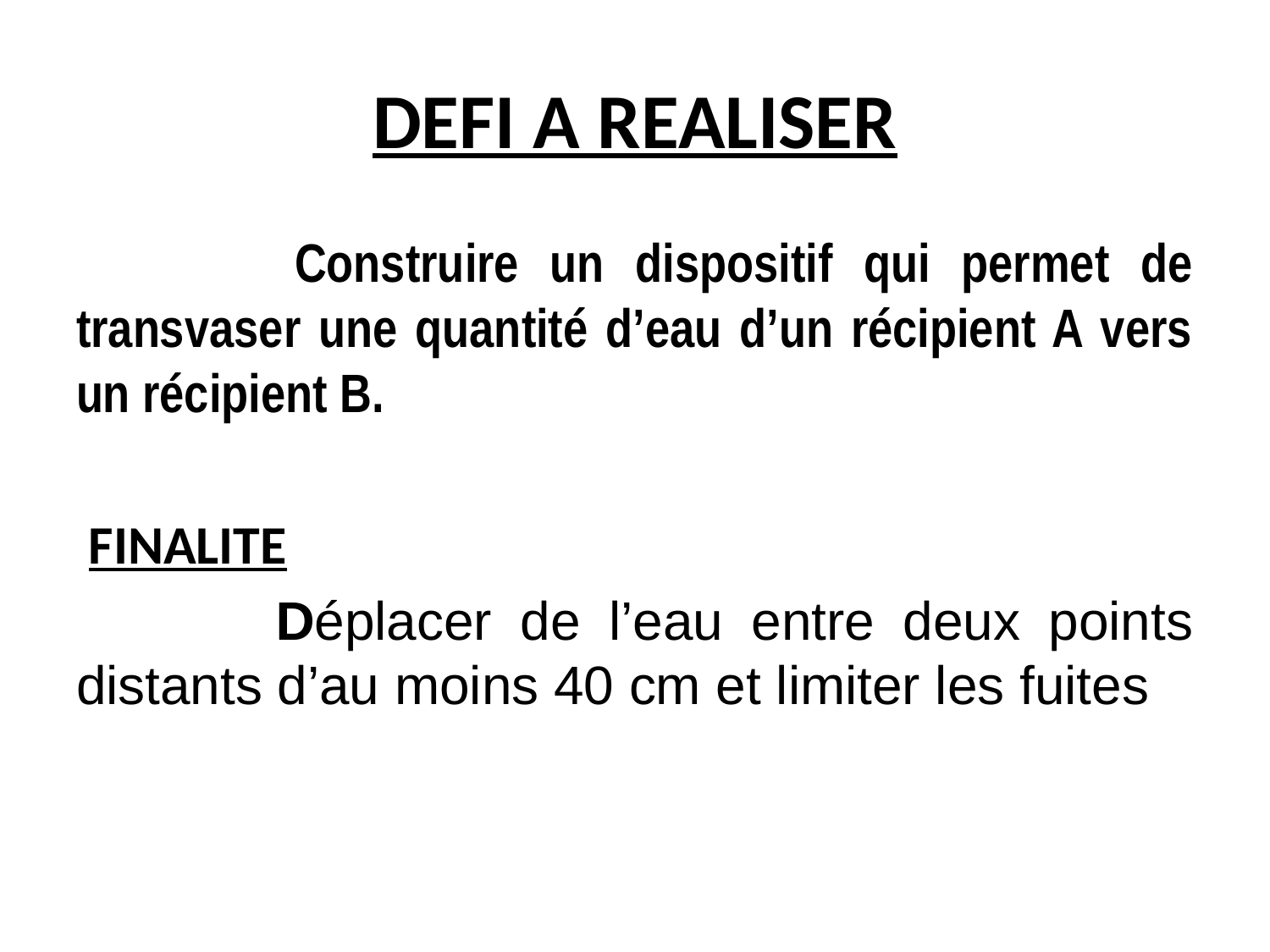

# DEFI A REALISER
       Construire un dispositif qui permet de transvaser une quantité d’eau d’un récipient A vers un récipient B.

 FINALITE
       Déplacer de l’eau entre deux points distants d’au moins 40 cm et limiter les fuites